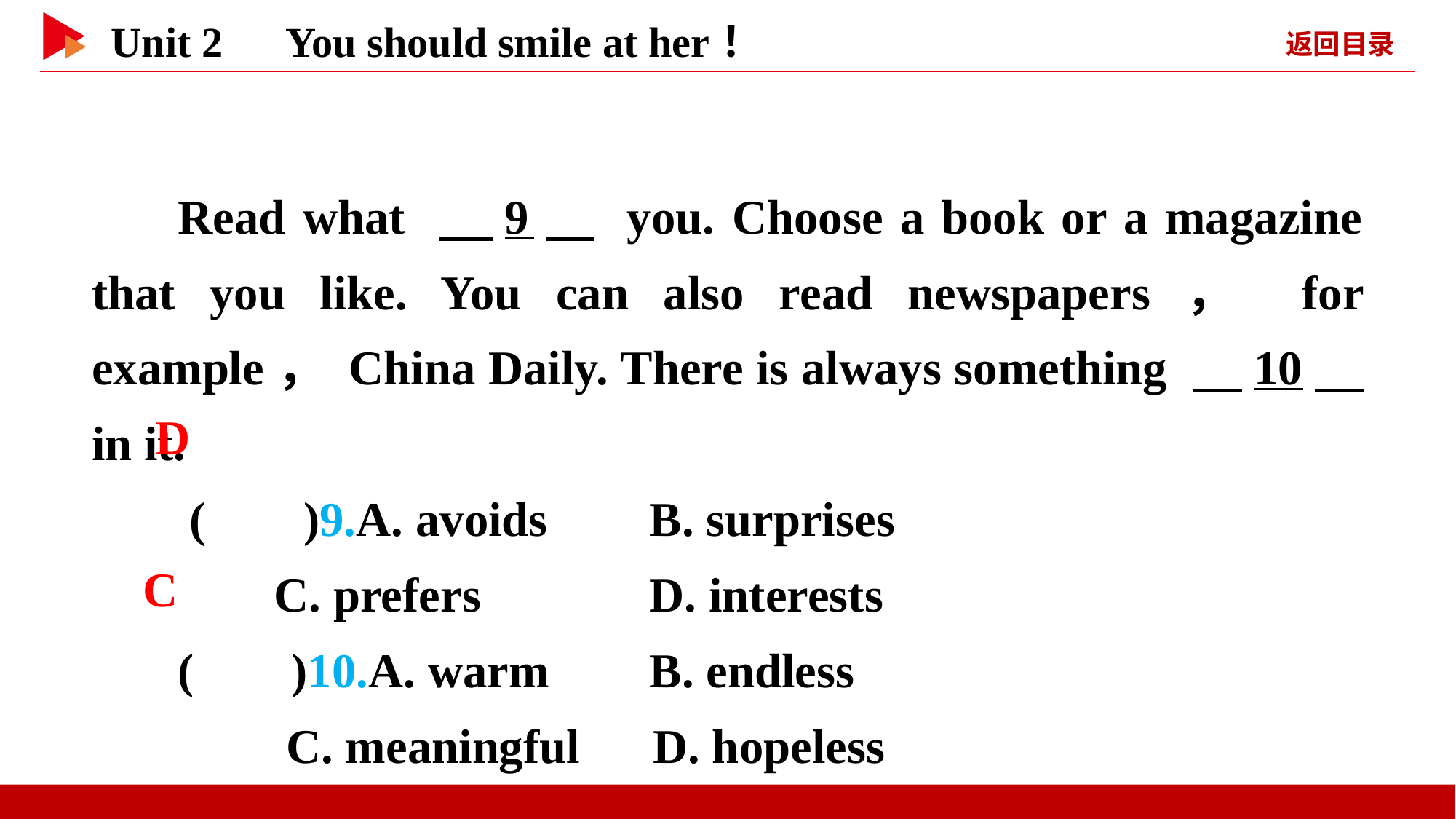

Read what 　9　 you. Choose a book or a magazine that you like. You can also read newspapers， for example， China Daily. There is always something 　10　 in it.
 (        )9.A. avoids      	 B. surprises
	      C. prefers        	 D. interests
(        )10.A. warm     	 B. endless
	       C. meaningful      D. hopeless
   D
   C